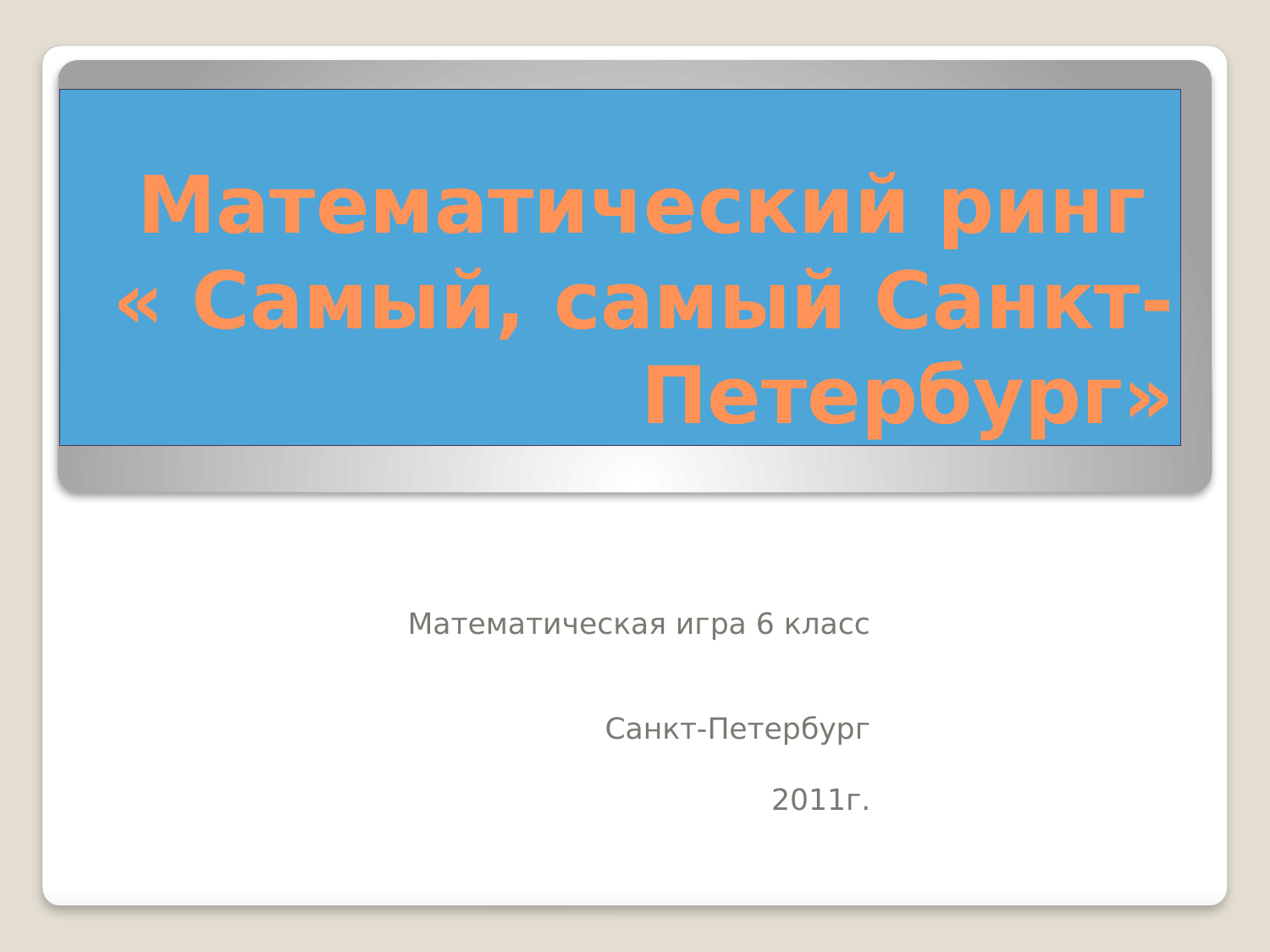

# Математический ринг « Самый, самый Санкт-Петербург»
Математическая игра 6 класс

Санкт-Петербург

2011г.